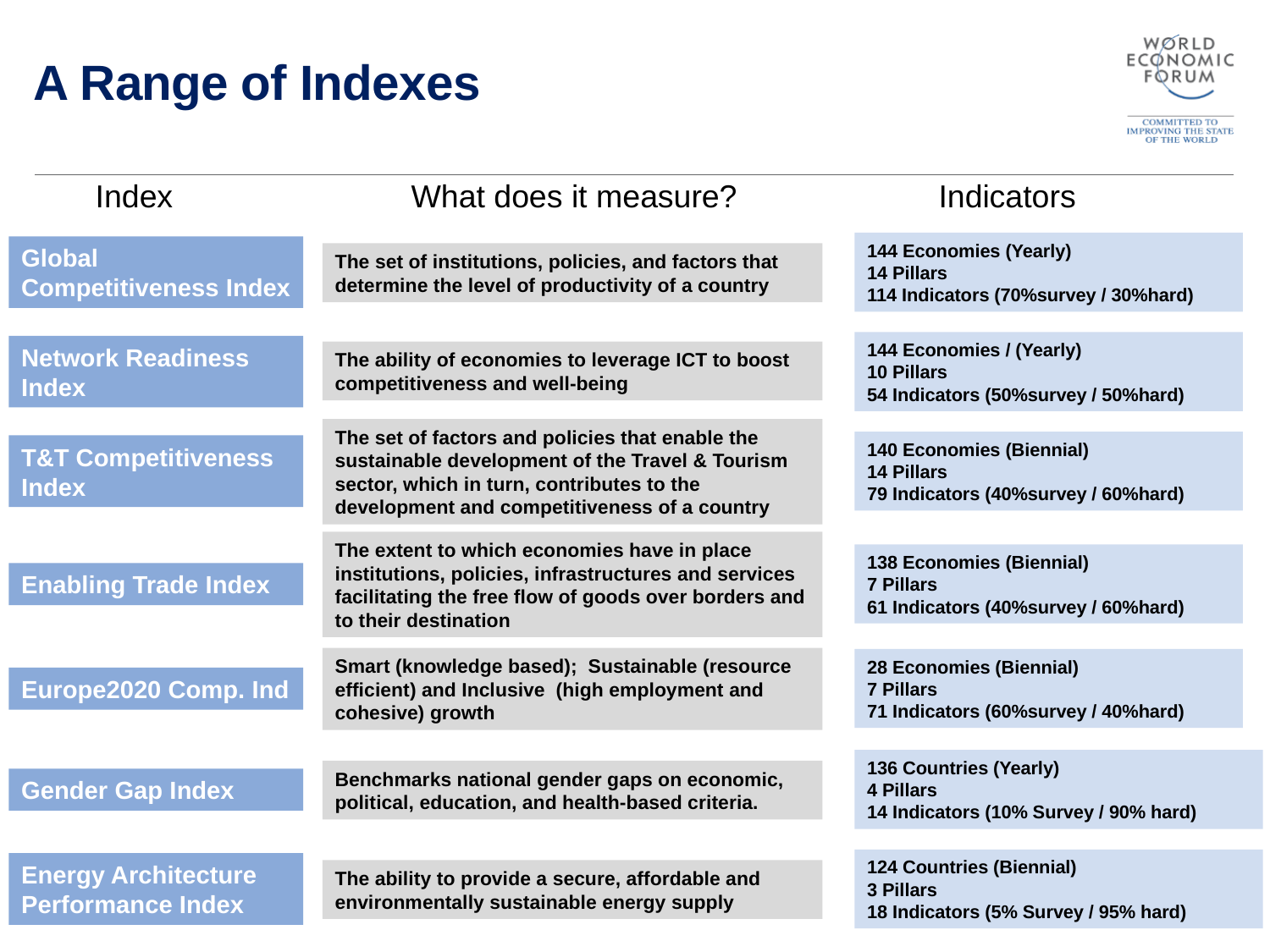

A Range of Indexes
Index
What does it measure?
Indicators
The set of institutions, policies, and factors that determine the level of productivity of a country
144 Economies (Yearly)
14 Pillars
114 Indicators (70%survey / 30%hard)
Global Competitiveness Index
144 Economies / (Yearly)
10 Pillars
54 Indicators (50%survey / 50%hard)
The ability of economies to leverage ICT to boost competitiveness and well-being
Network Readiness Index
The set of factors and policies that enable the sustainable development of the Travel & Tourism sector, which in turn, contributes to the development and competitiveness of a country
140 Economies (Biennial)
14 Pillars
79 Indicators (40%survey / 60%hard)
T&T Competitiveness Index
The extent to which economies have in place institutions, policies, infrastructures and services facilitating the free flow of goods over borders and to their destination
138 Economies (Biennial)
7 Pillars
61 Indicators (40%survey / 60%hard)
Enabling Trade Index
Smart (knowledge based);  Sustainable (resource efficient) and Inclusive  (high employment and cohesive) growth
28 Economies (Biennial)
7 Pillars
71 Indicators (60%survey / 40%hard)
Europe2020 Comp. Ind
136 Countries (Yearly)
4 Pillars
14 Indicators (10% Survey / 90% hard)
Benchmarks national gender gaps on economic, political, education, and health-based criteria.
Gender Gap Index
124 Countries (Biennial)
3 Pillars
18 Indicators (5% Survey / 95% hard)
Energy Architecture Performance Index
The ability to provide a secure, affordable and
environmentally sustainable energy supply